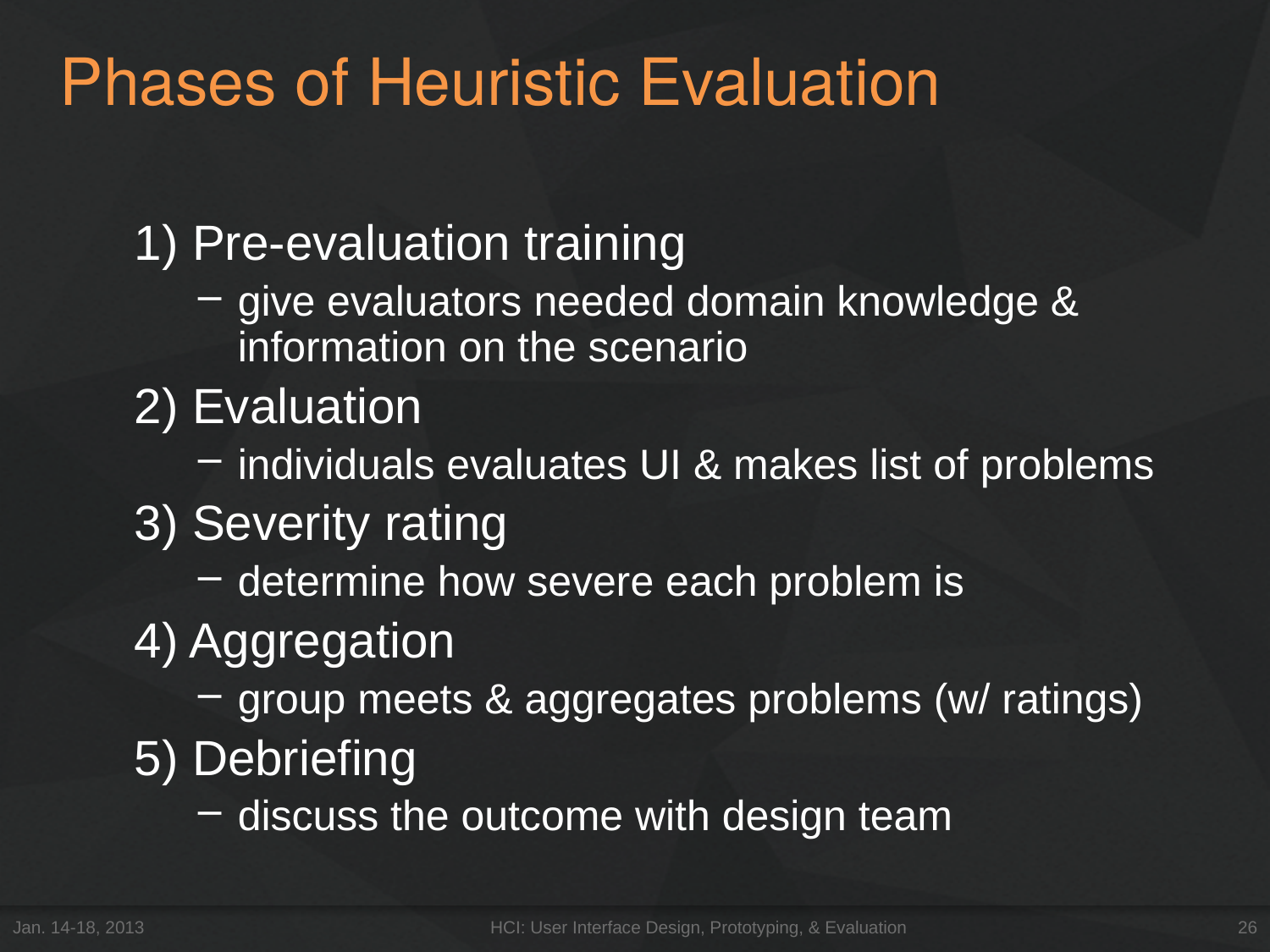

# Phases of Heuristic Evaluation
1) Pre-evaluation training
give evaluators needed domain knowledge & information on the scenario
2) Evaluation
individuals evaluates UI & makes list of problems
3) Severity rating
determine how severe each problem is
4) Aggregation
group meets & aggregates problems (w/ ratings)
5) Debriefing
discuss the outcome with design team
Jan. 14-18, 2013
HCI: User Interface Design, Prototyping, & Evaluation
26